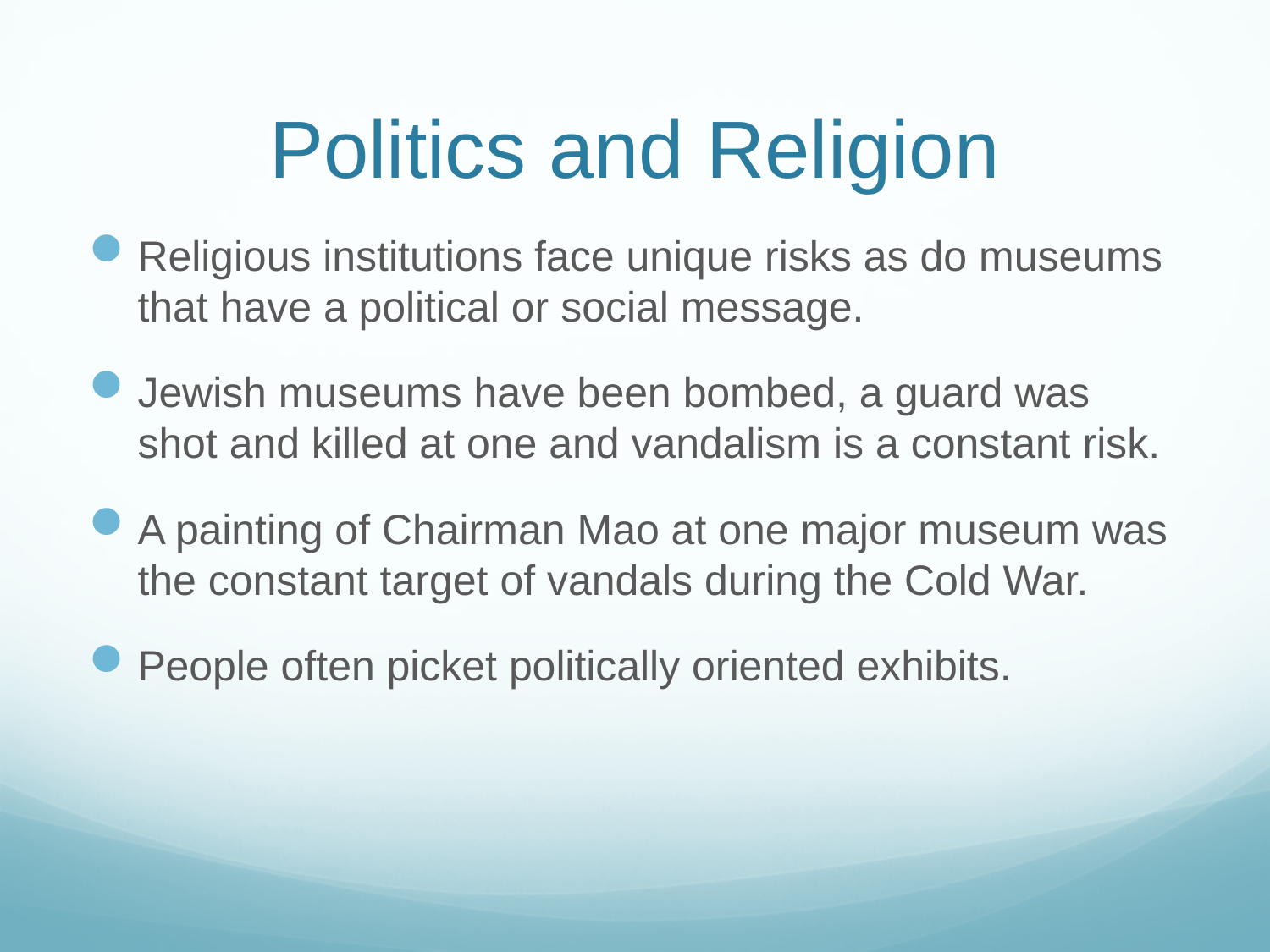

# Politics and Religion
Religious institutions face unique risks as do museums that have a political or social message.
Jewish museums have been bombed, a guard was shot and killed at one and vandalism is a constant risk.
A painting of Chairman Mao at one major museum was the constant target of vandals during the Cold War.
People often picket politically oriented exhibits.